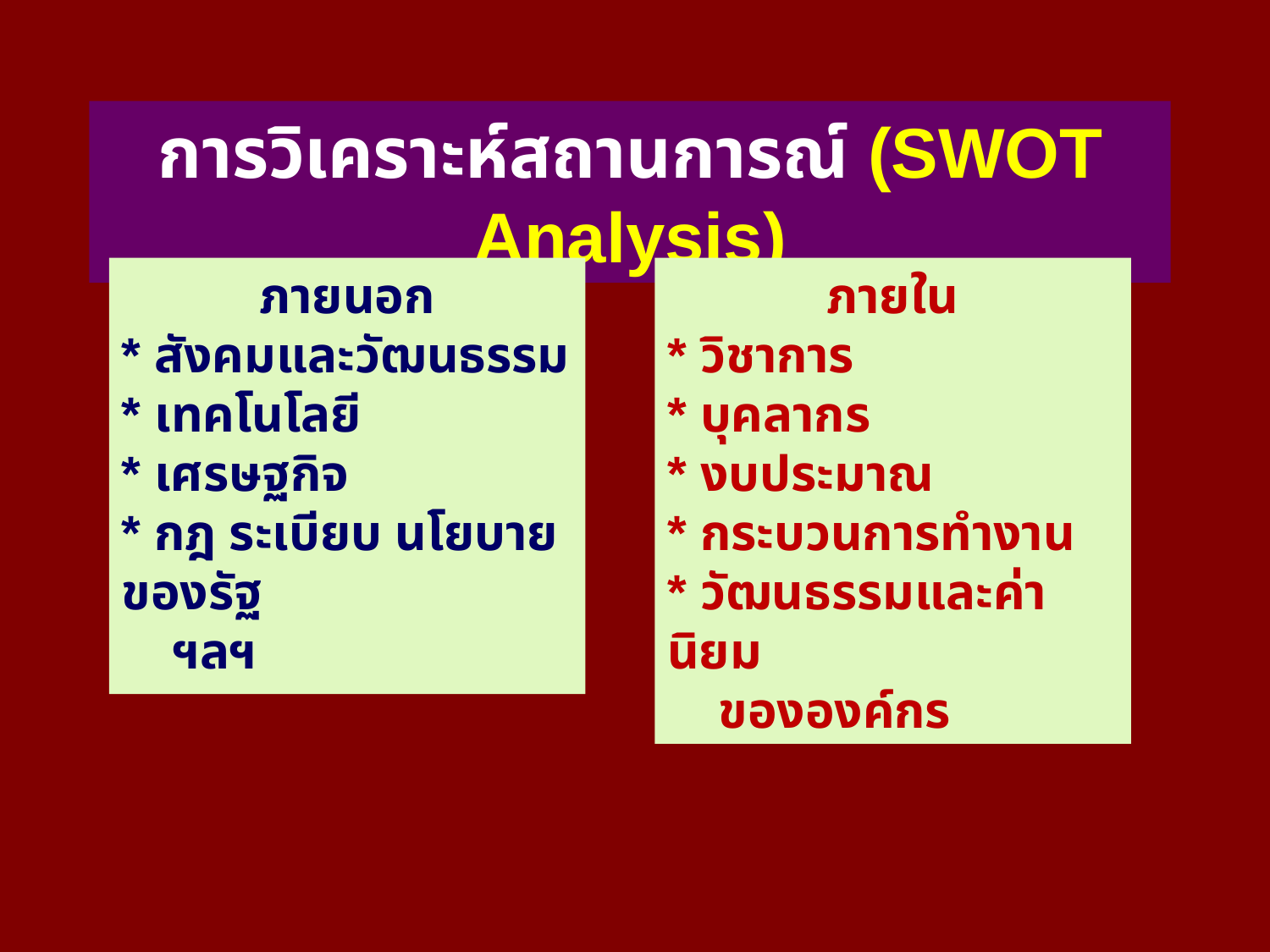

การวิเคราะห์สถานการณ์ (SWOT Analysis)
ภายนอก
* สังคมและวัฒนธรรม
* เทคโนโลยี
* เศรษฐกิจ
* กฎ ระเบียบ นโยบายของรัฐ
    ฯลฯ
ภายใน
* วิชาการ
* บุคลากร
* งบประมาณ
* กระบวนการทำงาน
* วัฒนธรรมและค่านิยม
    ขององค์กร